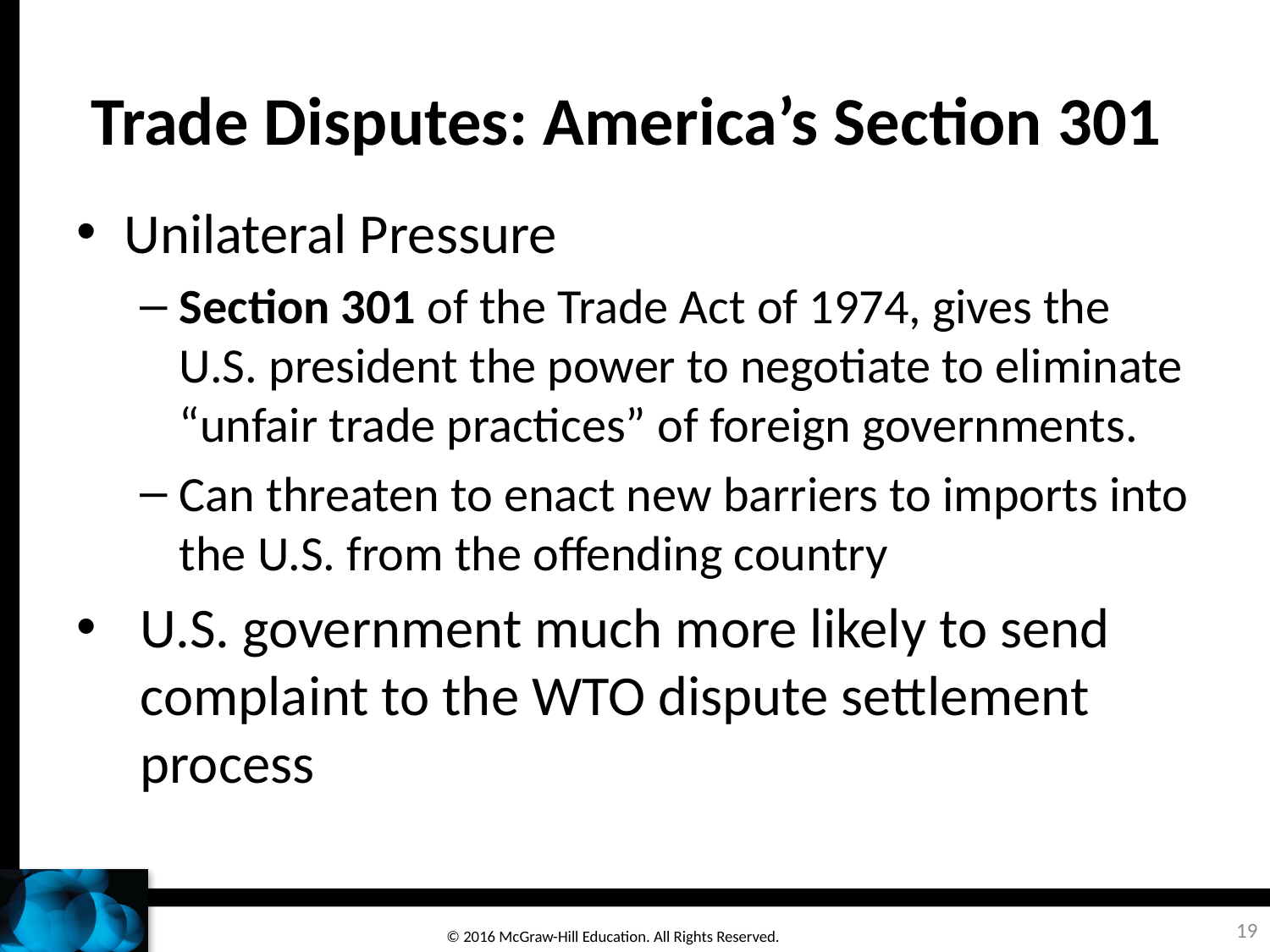

# Trade Disputes: America’s Section 301
Unilateral Pressure
Section 301 of the Trade Act of 1974, gives the U.S. president the power to negotiate to eliminate “unfair trade practices” of foreign governments.
Can threaten to enact new barriers to imports into the U.S. from the offending country
U.S. government much more likely to send complaint to the WTO dispute settlement process
19
© 2016 McGraw-Hill Education. All Rights Reserved.